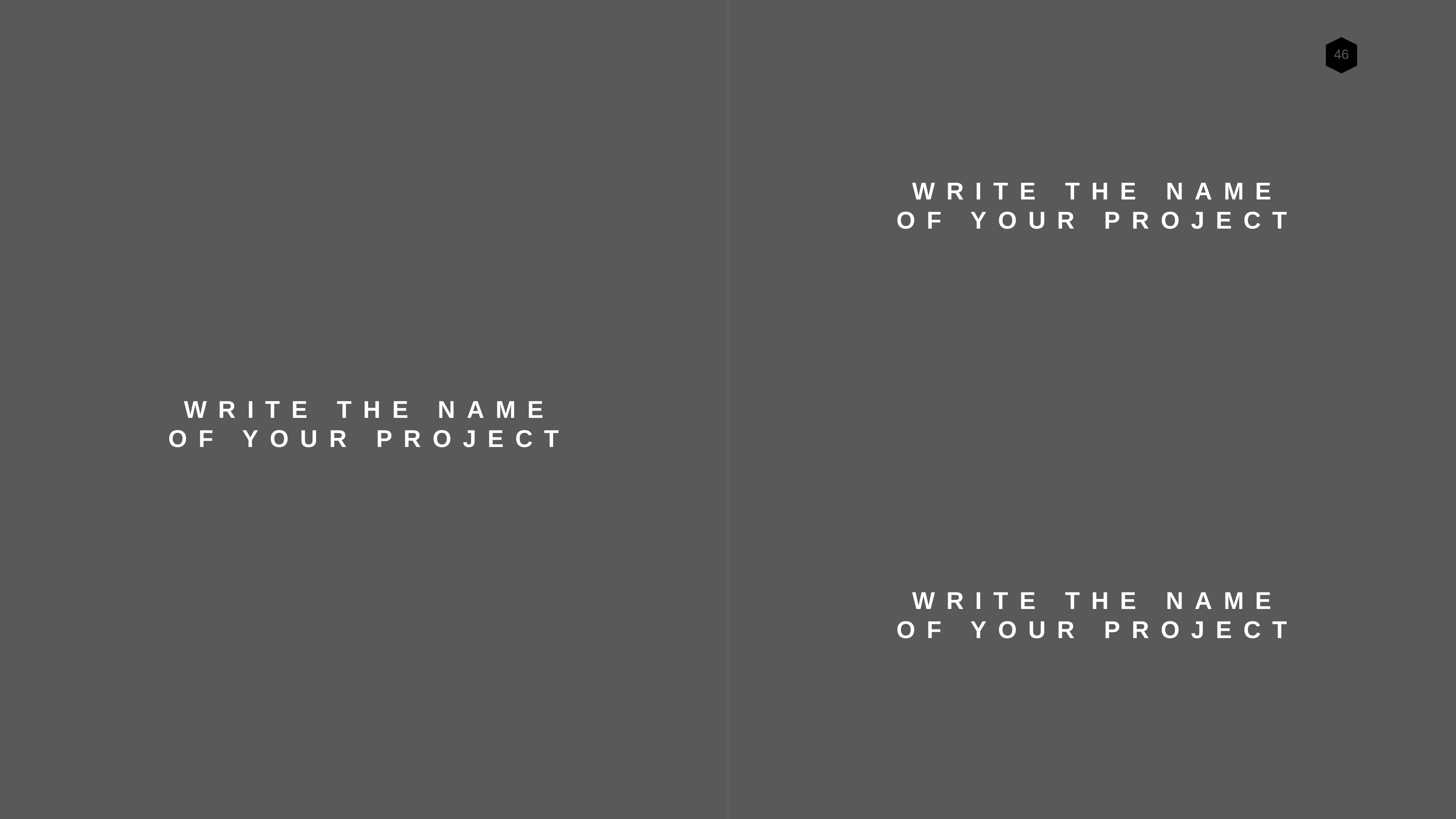

WRITE THE NAME
OF YOUR PROJECT
WRITE THE NAME
OF YOUR PROJECT

WRITE THE NAME
OF YOUR PROJECT